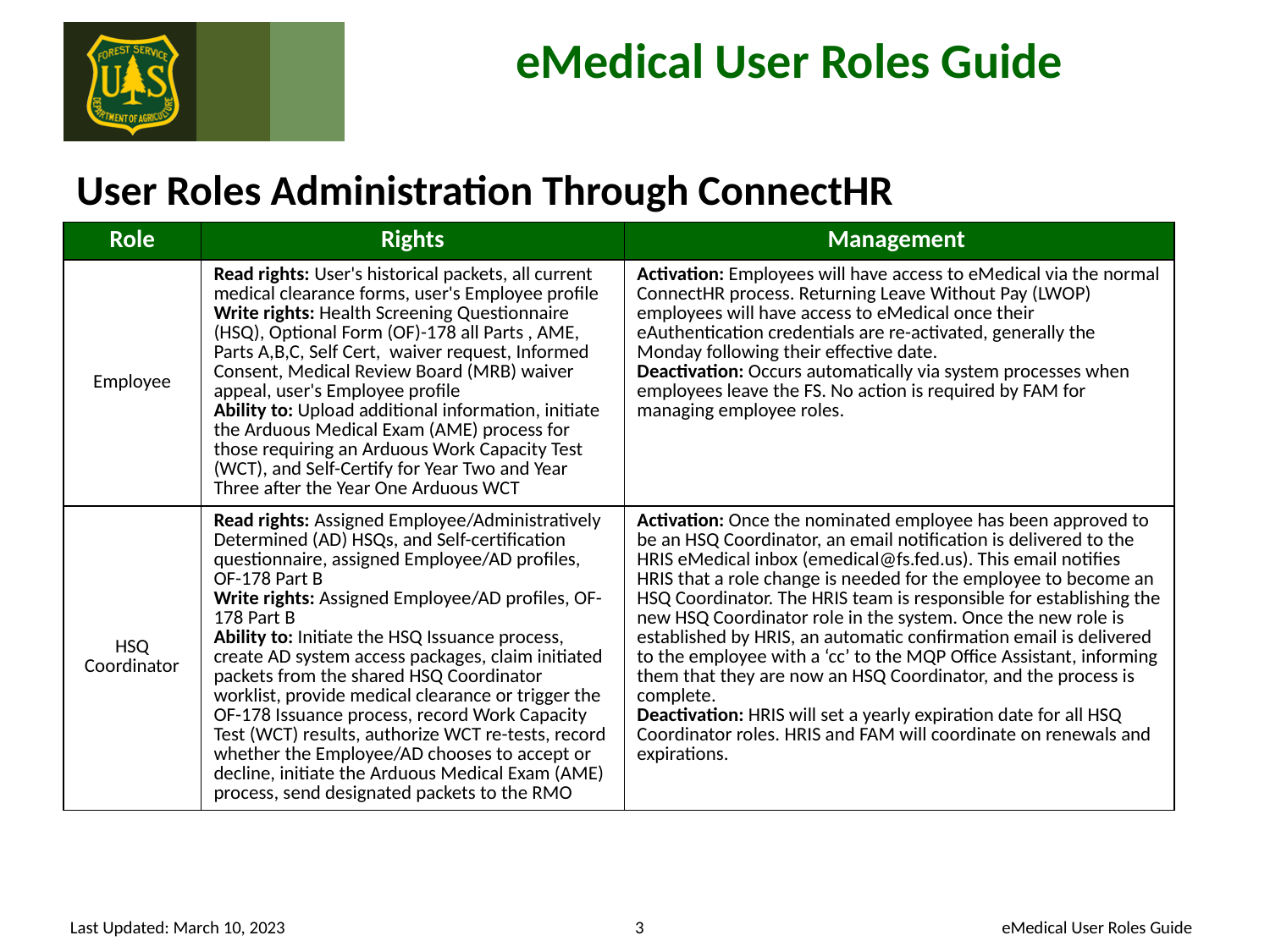

# User Roles Administration Through ConnectHR
| Role | Rights | Management |
| --- | --- | --- |
| Employee | Read rights: User's historical packets, all current medical clearance forms, user's Employee profile Write rights: Health Screening Questionnaire (HSQ), Optional Form (OF)-178 all Parts , AME, Parts A,B,C, Self Cert, waiver request, Informed Consent, Medical Review Board (MRB) waiver appeal, user's Employee profile Ability to: Upload additional information, initiate the Arduous Medical Exam (AME) process for those requiring an Arduous Work Capacity Test (WCT), and Self-Certify for Year Two and Year Three after the Year One Arduous WCT | Activation: Employees will have access to eMedical via the normal ConnectHR process. Returning Leave Without Pay (LWOP) employees will have access to eMedical once their eAuthentication credentials are re-activated, generally the Monday following their effective date. Deactivation: Occurs automatically via system processes when employees leave the FS. No action is required by FAM for managing employee roles. |
| HSQ Coordinator | Read rights: Assigned Employee/Administratively Determined (AD) HSQs, and Self-certification questionnaire, assigned Employee/AD profiles, OF-178 Part B Write rights: Assigned Employee/AD profiles, OF-178 Part B Ability to: Initiate the HSQ Issuance process, create AD system access packages, claim initiated packets from the shared HSQ Coordinator worklist, provide medical clearance or trigger the OF-178 Issuance process, record Work Capacity Test (WCT) results, authorize WCT re-tests, record whether the Employee/AD chooses to accept or decline, initiate the Arduous Medical Exam (AME) process, send designated packets to the RMO | Activation: Once the nominated employee has been approved to be an HSQ Coordinator, an email notification is delivered to the HRIS eMedical inbox (emedical@fs.fed.us). This email notifies HRIS that a role change is needed for the employee to become an HSQ Coordinator. The HRIS team is responsible for establishing the new HSQ Coordinator role in the system. Once the new role is established by HRIS, an automatic confirmation email is delivered to the employee with a ‘cc’ to the MQP Office Assistant, informing them that they are now an HSQ Coordinator, and the process is complete. Deactivation: HRIS will set a yearly expiration date for all HSQ Coordinator roles. HRIS and FAM will coordinate on renewals and expirations. |